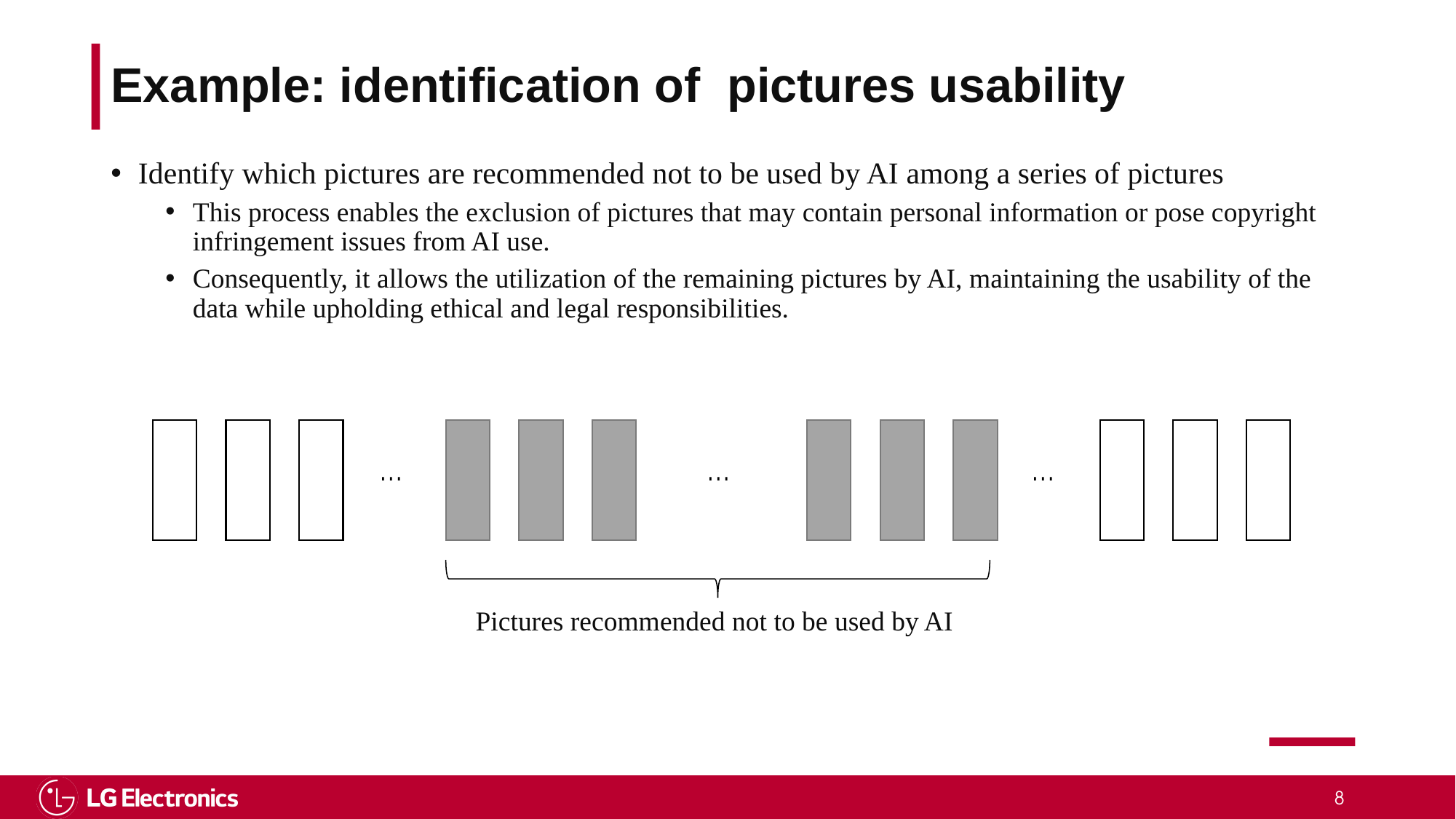

# Example: identification of  pictures usability
Identify which pictures are recommended not to be used by AI among a series of pictures
This process enables the exclusion of pictures that may contain personal information or pose copyright infringement issues from AI use.
Consequently, it allows the utilization of the remaining pictures by AI, maintaining the usability of the data while upholding ethical and legal responsibilities.

…
…
…
Pictures recommended not to be used by AI
8